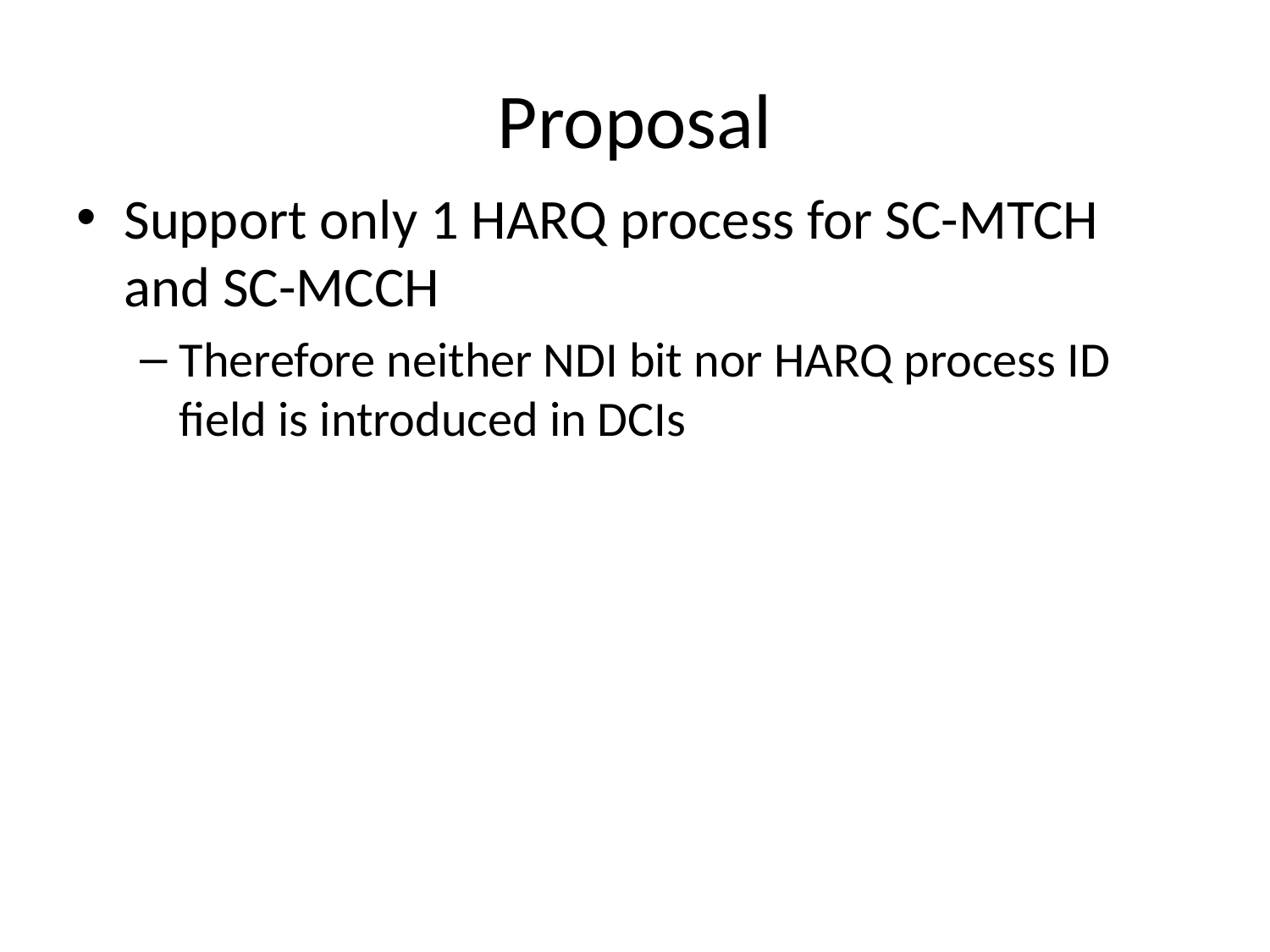

# Proposal
Support only 1 HARQ process for SC-MTCH and SC-MCCH
Therefore neither NDI bit nor HARQ process ID field is introduced in DCIs